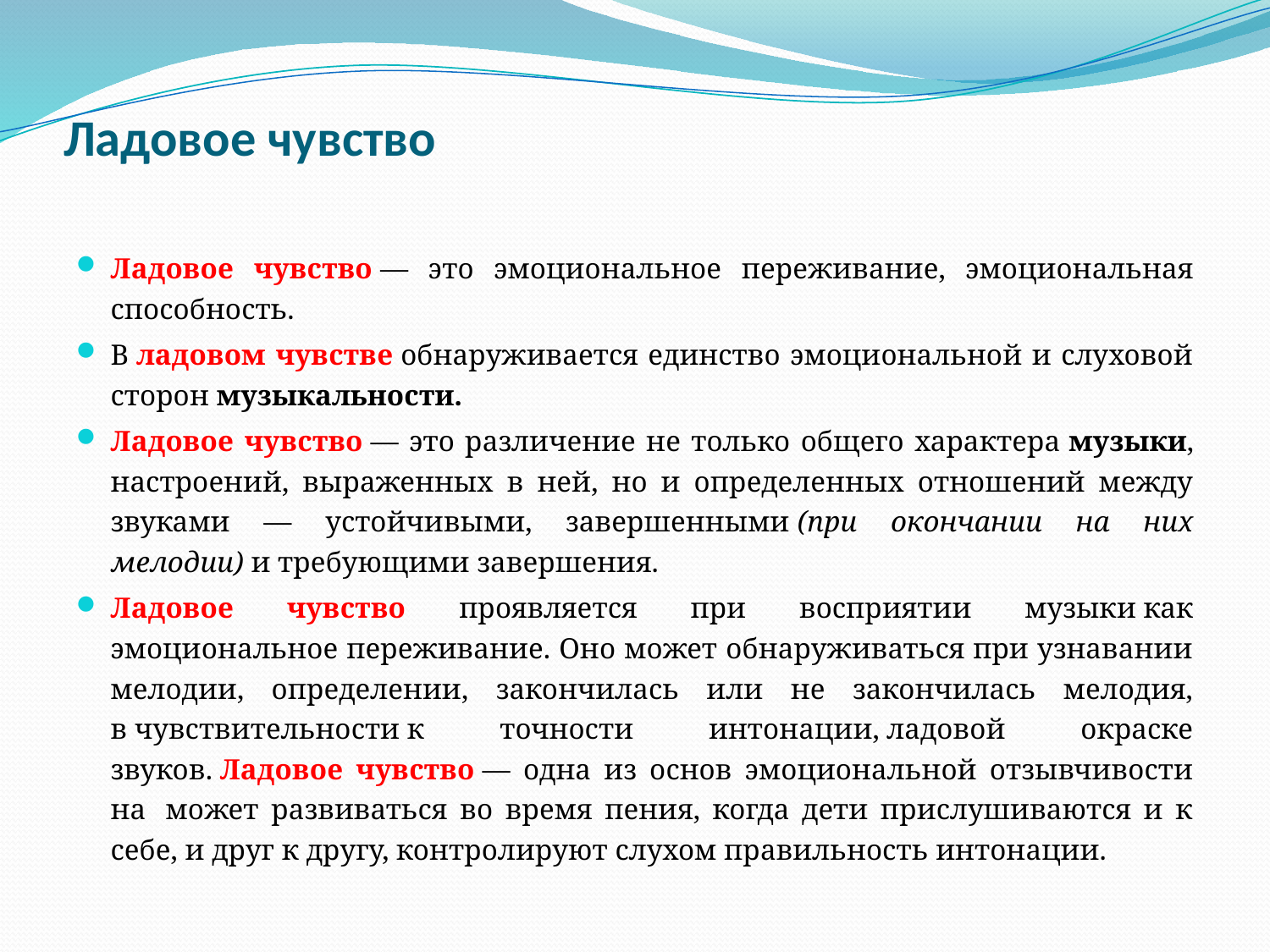

# Ладовое чувство

Ладовое чувство — это эмоциональное переживание, эмоциональная способность.
В ладовом чувстве обнаруживается единство эмоциональной и слуховой сторон музыкальности.
Ладовое чувство — это различение не только общего характера музыки, настроений, выраженных в ней, но и определенных отношений между звуками — устойчивыми, завершенными (при окончании на них мелодии) и требующими завершения.
Ладовое чувство проявляется при восприятии музыки как эмоциональное переживание. Оно может обнаруживаться при узнавании мелодии, определении, закончилась или не закончилась мелодия, в чувствительности к точности интонации, ладовой окраске звуков. Ладовое чувство — одна из основ эмоциональной отзывчивости на  может развиваться во время пения, когда дети прислушиваются и к себе, и друг к другу, контролируют слухом правильность интонации.